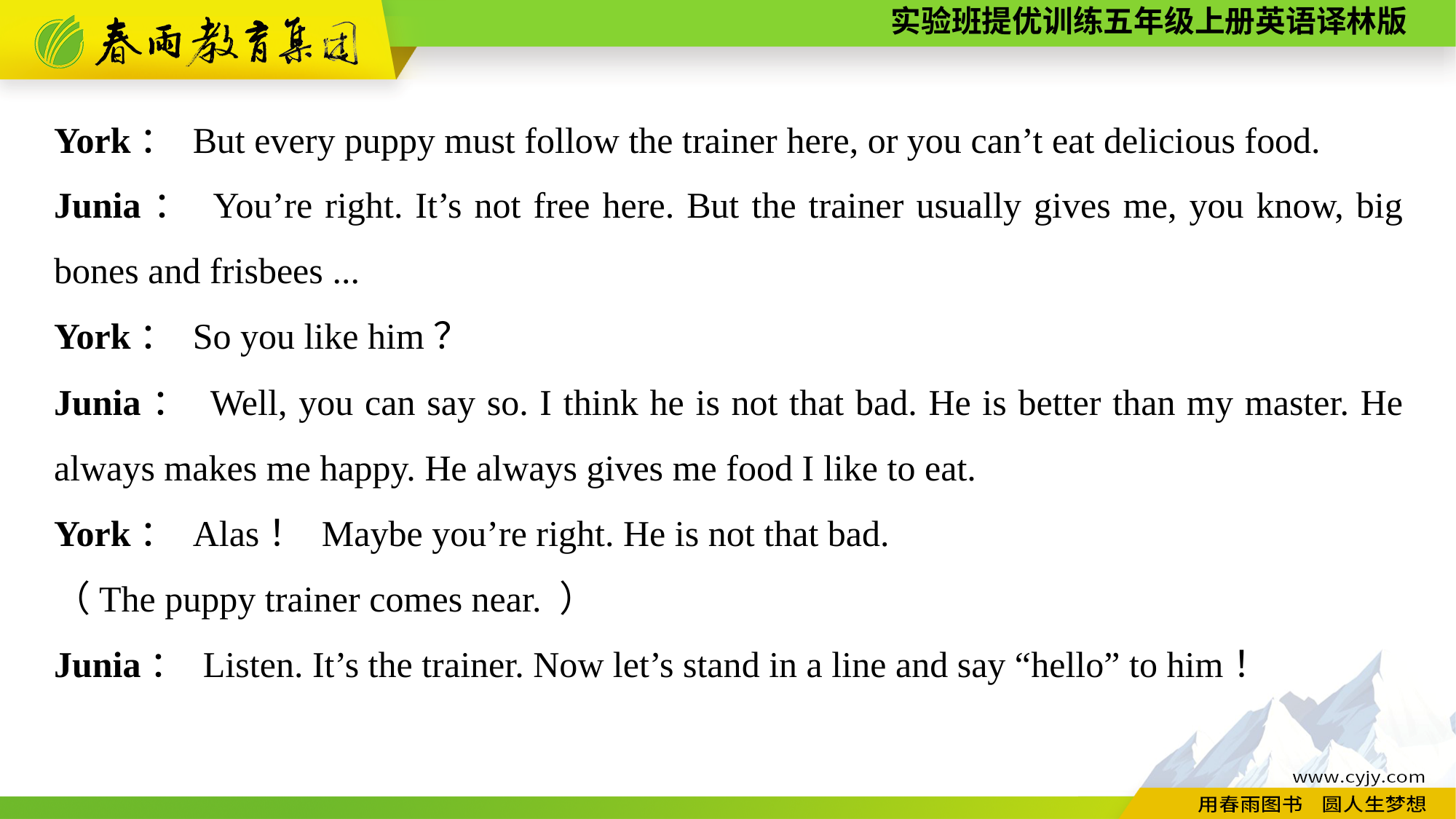

York： But every puppy must follow the trainer here, or you can’t eat delicious food.
Junia： You’re right. It’s not free here. But the trainer usually gives me, you know, big bones and frisbees ...
York： So you like him？
Junia： Well, you can say so. I think he is not that bad. He is better than my master. He always makes me happy. He always gives me food I like to eat.
York： Alas！ Maybe you’re right. He is not that bad.
（The puppy trainer comes near. ）
Junia： Listen. It’s the trainer. Now let’s stand in a line and say “hello” to him！